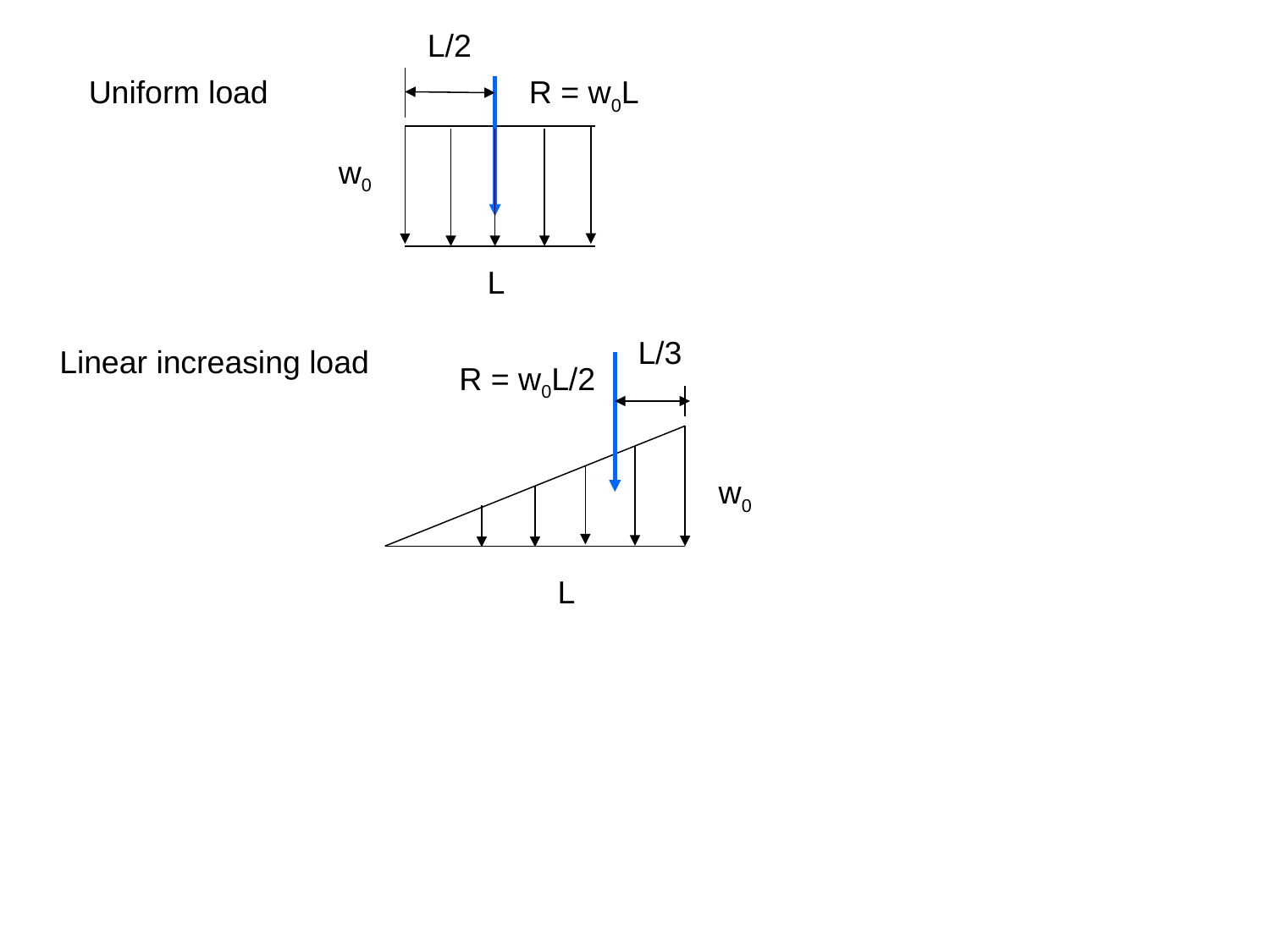

L/2
Uniform load
R = w0L
w0
L
L/3
Linear increasing load
R = w0L/2
w0
L